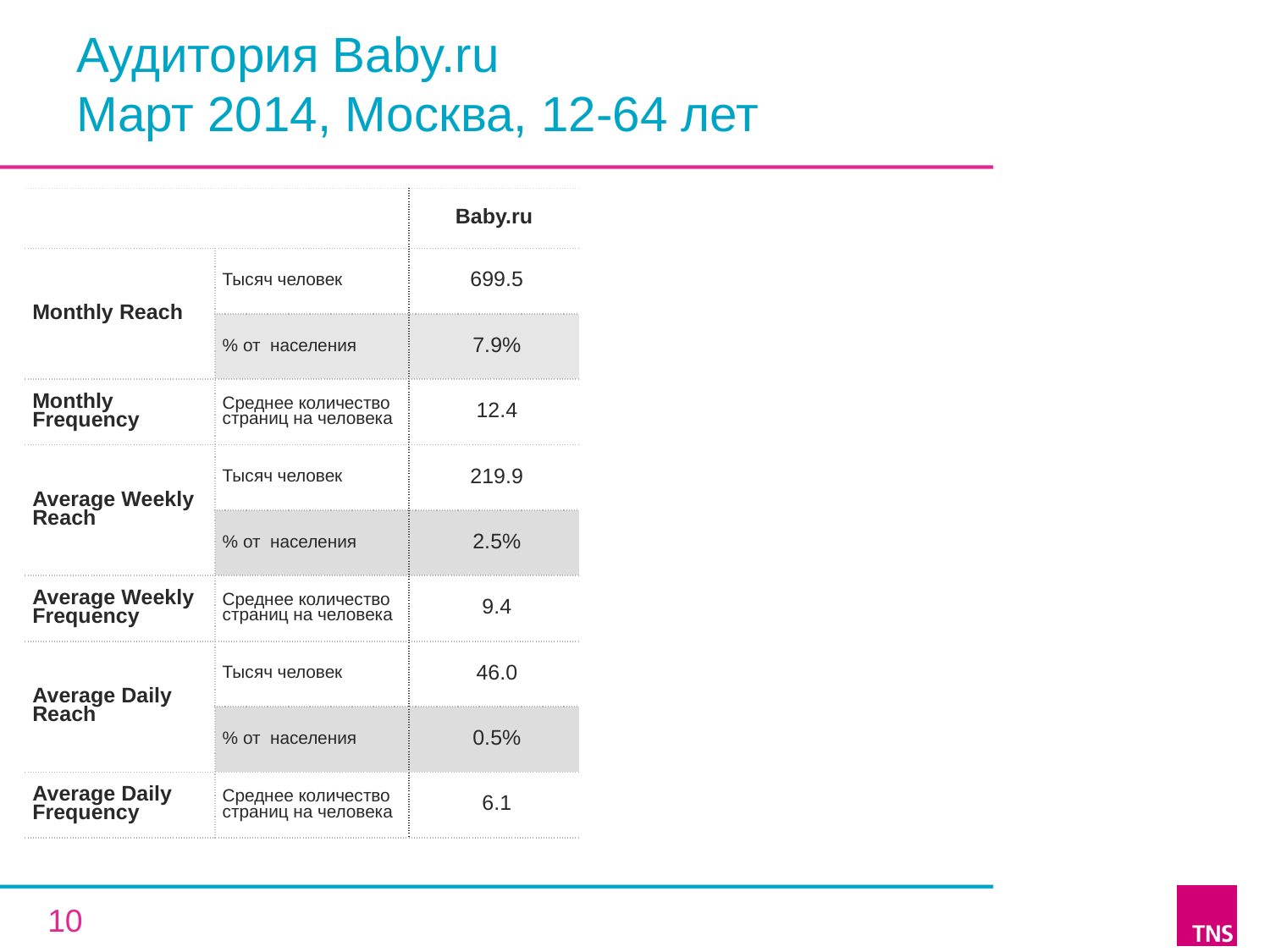

# Аудитория Baby.ru Март 2014, Москва, 12-64 лет
|  |  | Baby.ru |
| --- | --- | --- |
| Monthly Reach | Тысяч человек | 699.5 |
|  | % от населения | 7.9% |
| Monthly Frequency | Среднее количество страниц на человека | 12.4 |
| Average Weekly Reach | Тысяч человек | 219.9 |
|  | % от населения | 2.5% |
| Average Weekly Frequency | Среднее количество страниц на человека | 9.4 |
| Average Daily Reach | Тысяч человек | 46.0 |
|  | % от населения | 0.5% |
| Average Daily Frequency | Среднее количество страниц на человека | 6.1 |

10